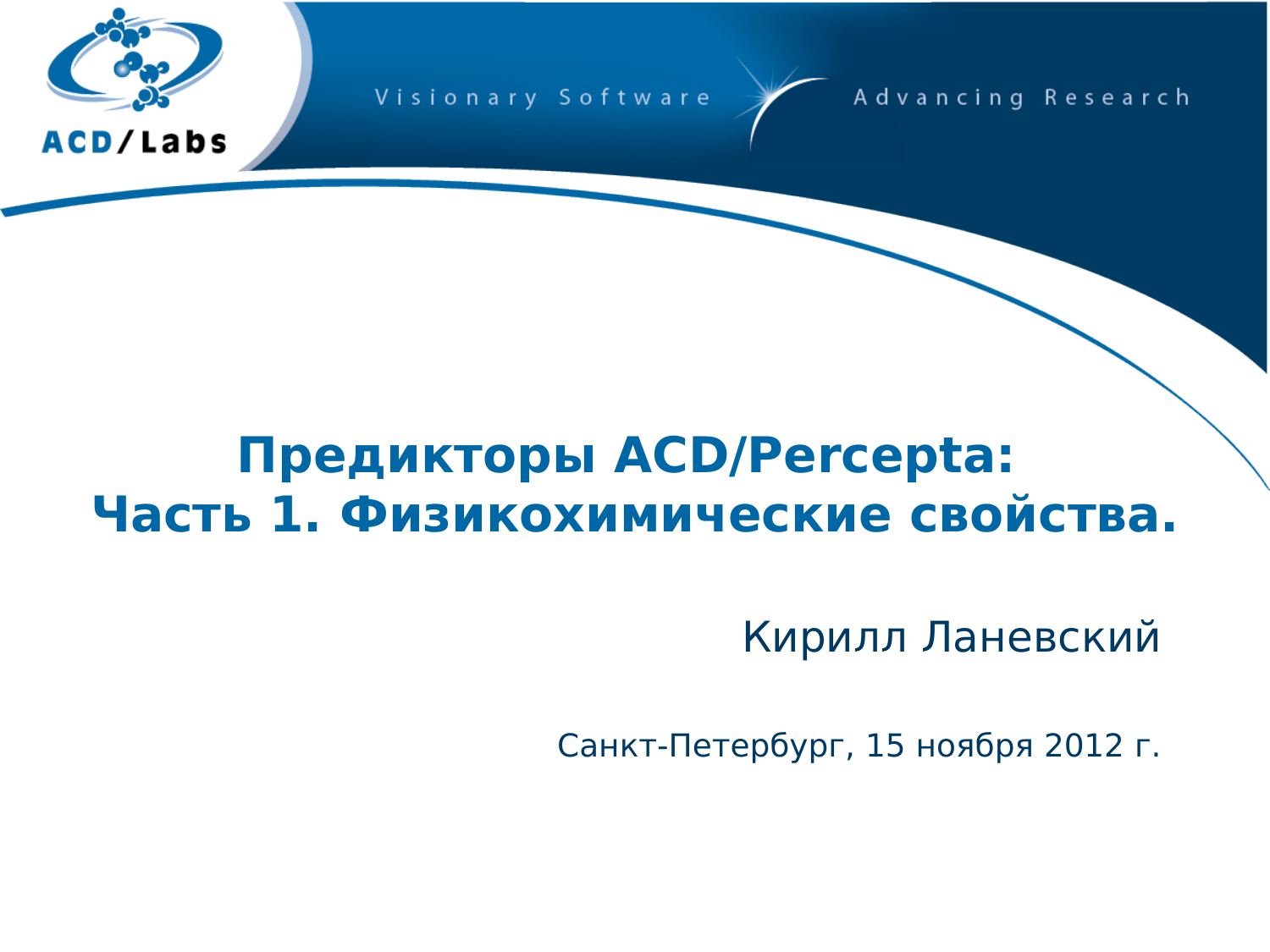

# Предикторы ACD/Percepta: Часть 1. Физикохимические свойства.
Кирилл Ланевский

Санкт-Петербург, 15 ноября 2012 г.